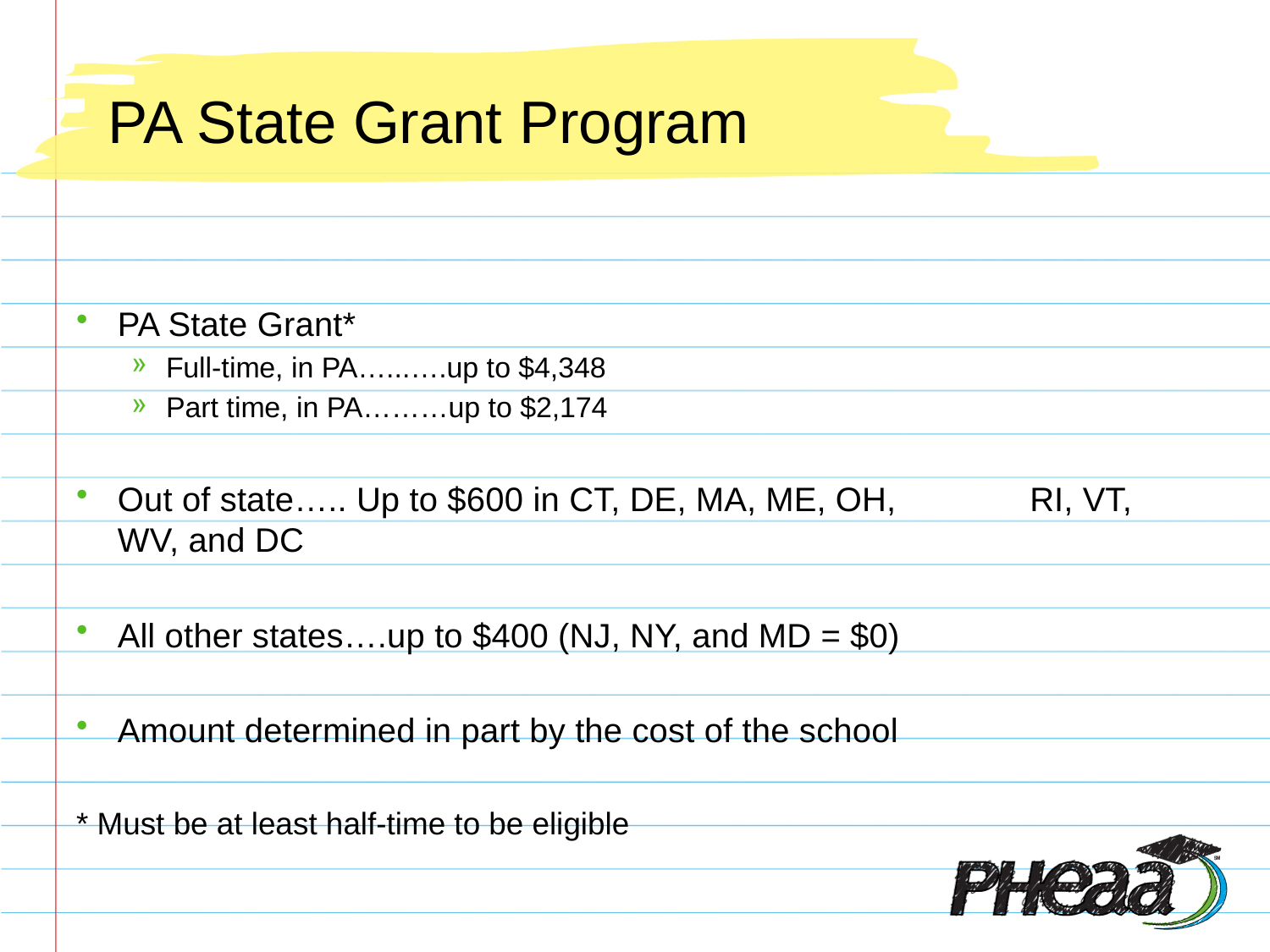

# PA State Grant Program
PA State Grant*
Full-time, in PA…...….up to $4,348
Part time, in PA………up to $2,174

Out of state….. Up to $600 in CT, DE, MA, ME, OH, 		       RI, VT, WV, and DC

All other states….up to $400 (NJ, NY, and MD = $0)

Amount determined in part by the cost of the school

* Must be at least half-time to be eligible